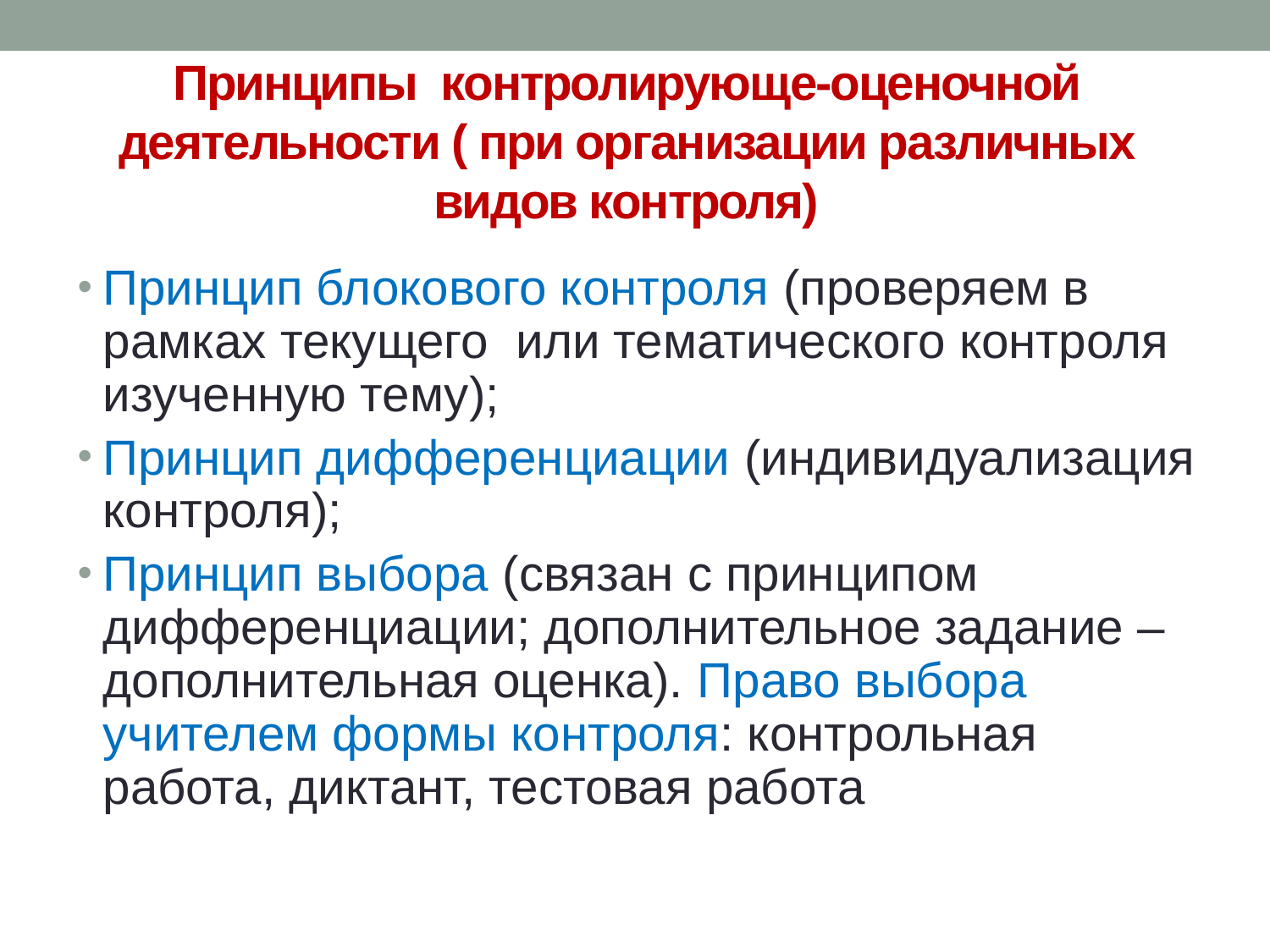

# Принципы  контролирующе-оценочной деятельности ( при организации различных видов контроля)
Принцип блокового контроля (проверяем в рамках текущего  или тематического контроля  изученную тему);
Принцип дифференциации (индивидуализация контроля);
Принцип выбора (связан с принципом дифференциации; дополнительное задание – дополнительная оценка). Право выбора учителем формы контроля: контрольная работа, диктант, тестовая работа